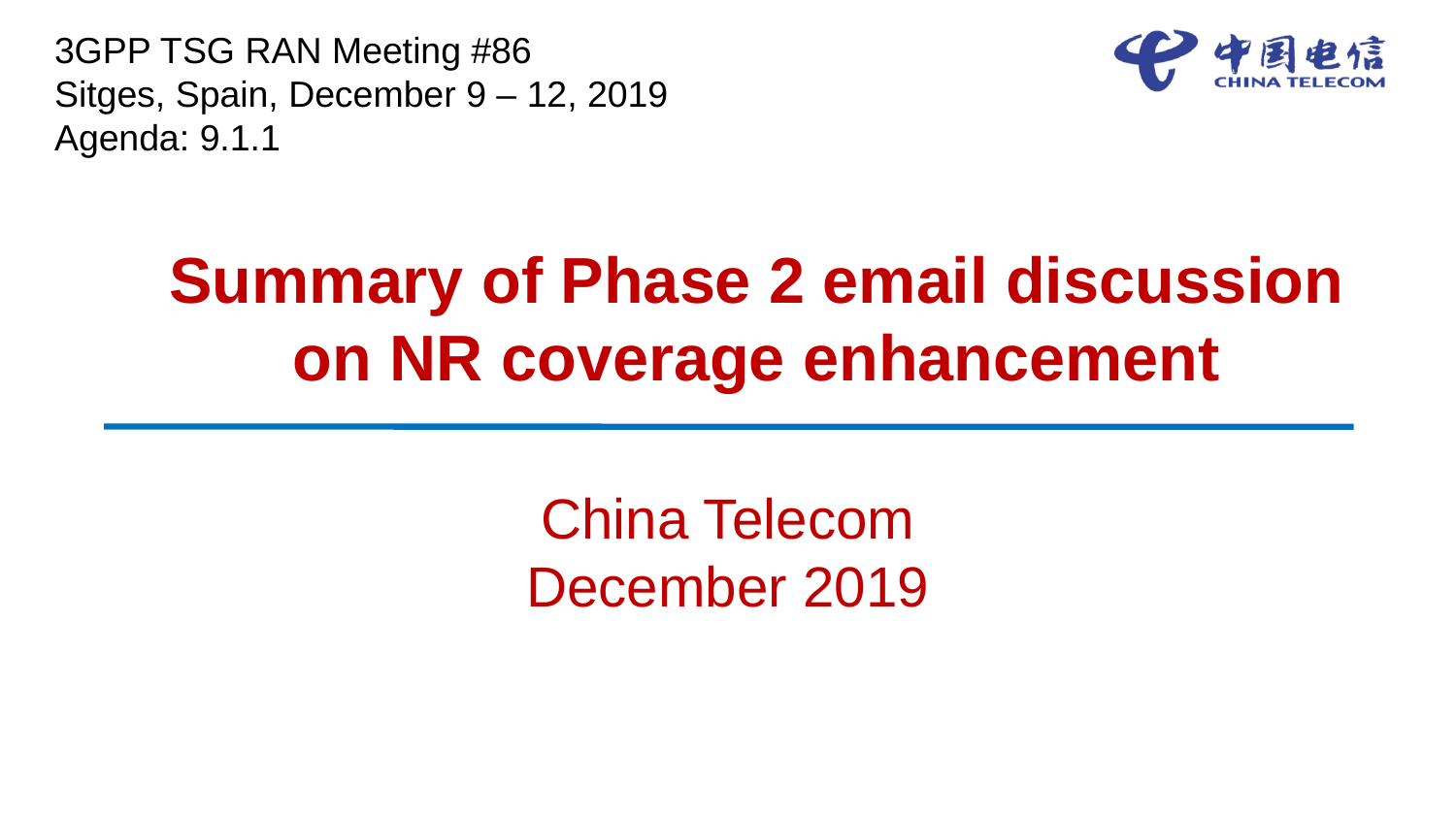

3GPP TSG RAN Meeting #86
Sitges, Spain, December 9 – 12, 2019
Agenda: 9.1.1
# Summary of Phase 2 email discussion on NR coverage enhancement
China Telecom
December 2019